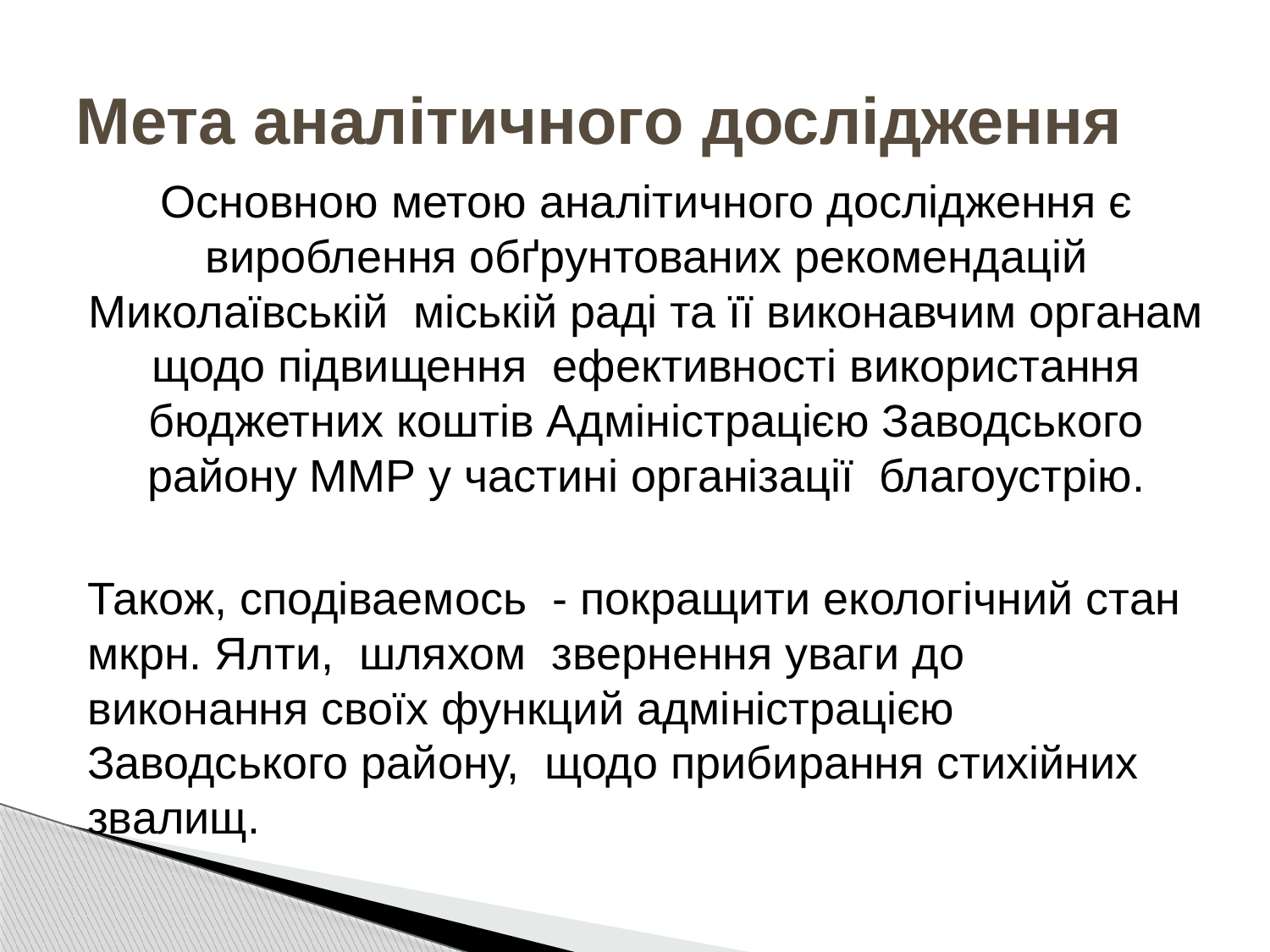

# Мета аналітичного дослідження
Основною метою аналітичного дослідження є вироблення обґрунтованих рекомендацій Миколаївській  міській раді та її виконавчим органам щодо підвищення  ефективності використання бюджетних коштів Адміністрацією Заводського району ММР у частині організації  благоустрію.

Також, сподіваемось  - покращити екологічний стан мкрн. Ялти,  шляхом  звернення уваги до  виконання своїх функций адміністрацією Заводського району,  щодо прибирання стихійних звалищ.